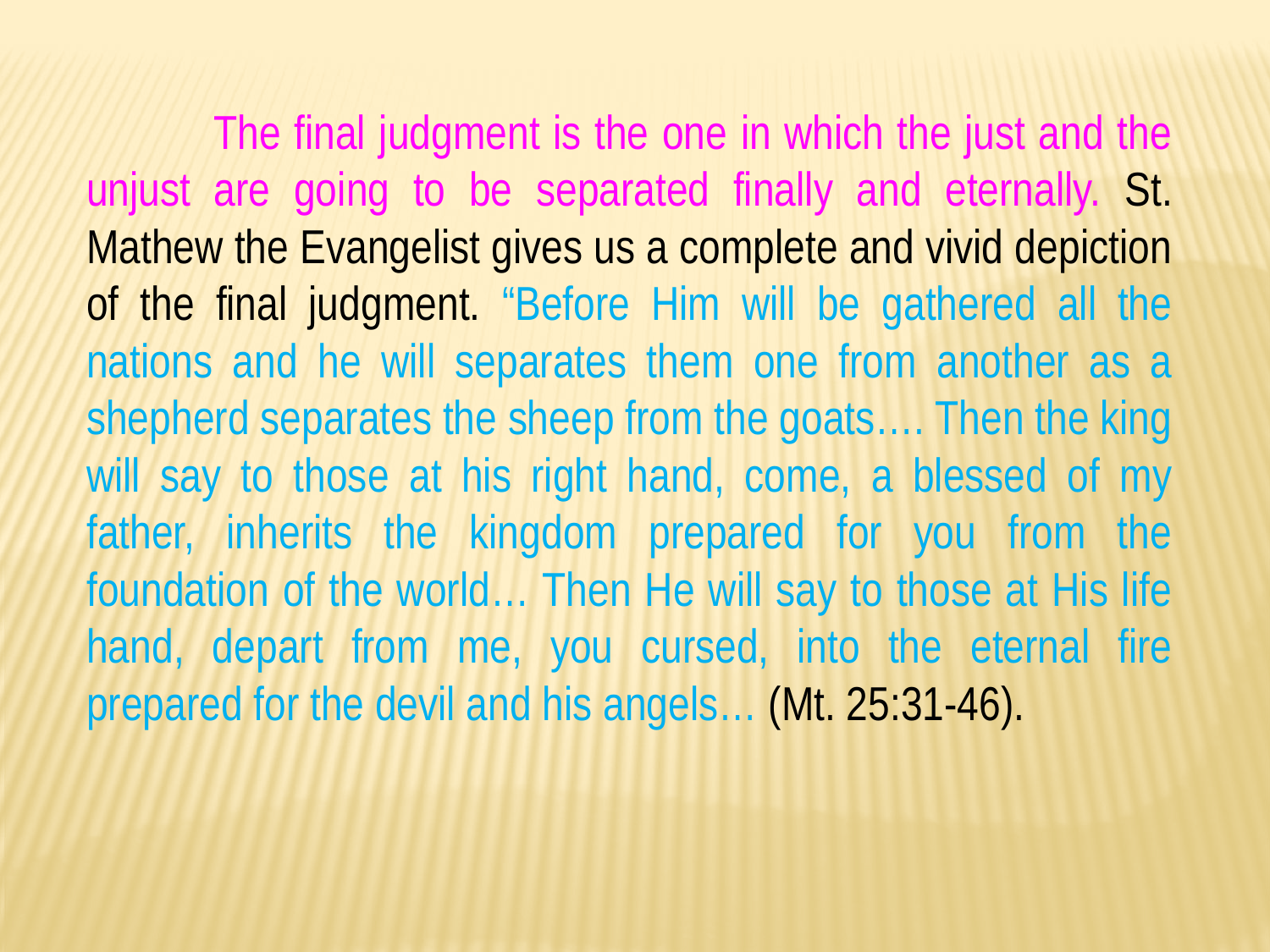

The final judgment is the one in which the just and the unjust are going to be separated finally and eternally. St. Mathew the Evangelist gives us a complete and vivid depiction of the final judgment. “Before Him will be gathered all the nations and he will separates them one from another as a shepherd separates the sheep from the goats…. Then the king will say to those at his right hand, come, a blessed of my father, inherits the kingdom prepared for you from the foundation of the world… Then He will say to those at His life hand, depart from me, you cursed, into the eternal fire prepared for the devil and his angels… (Mt. 25:31-46).